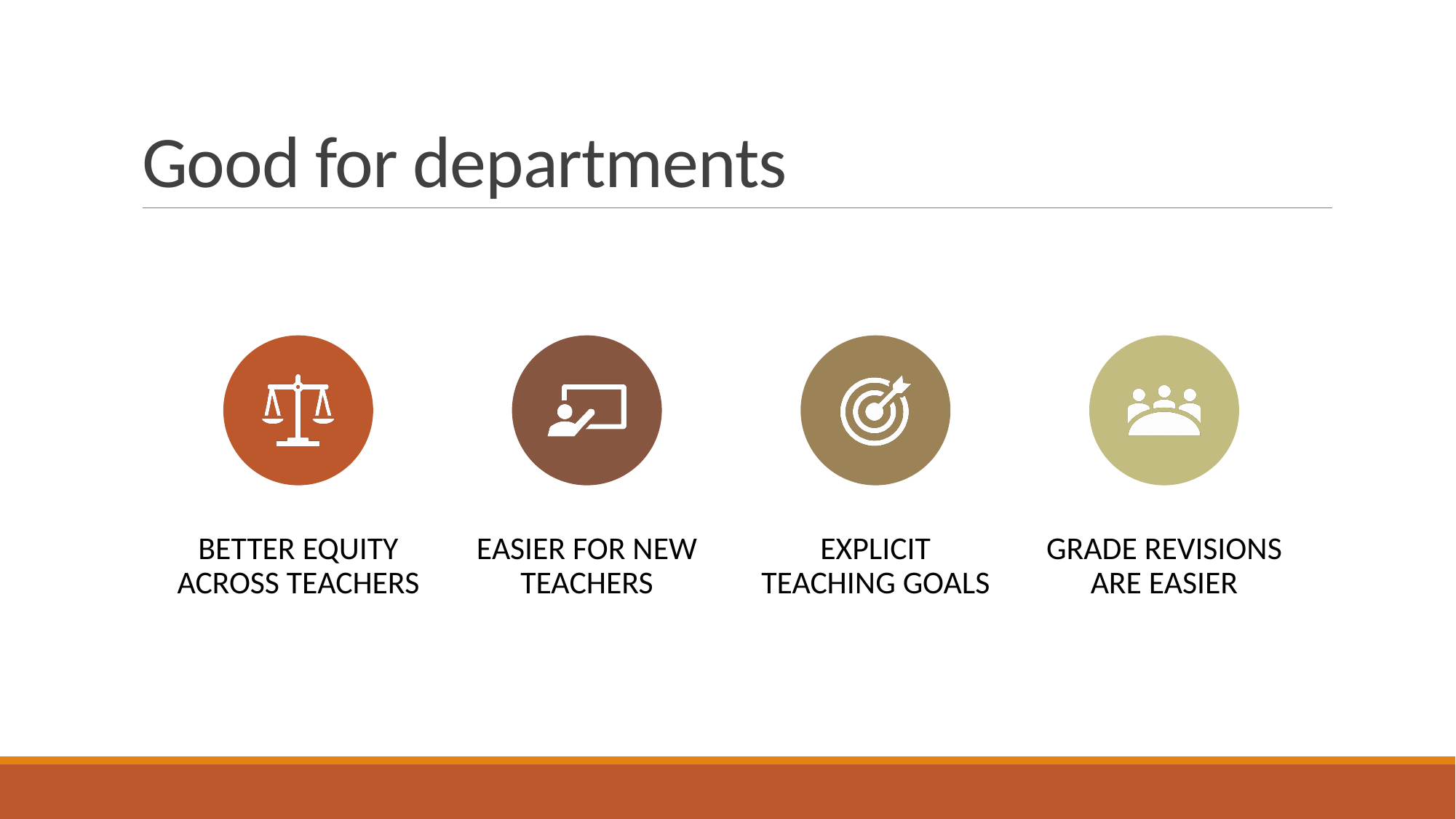

# Good for departments
Better equity across teachers
Easier for new teachers
Explicit teaching goals
Grade revisions Are easier